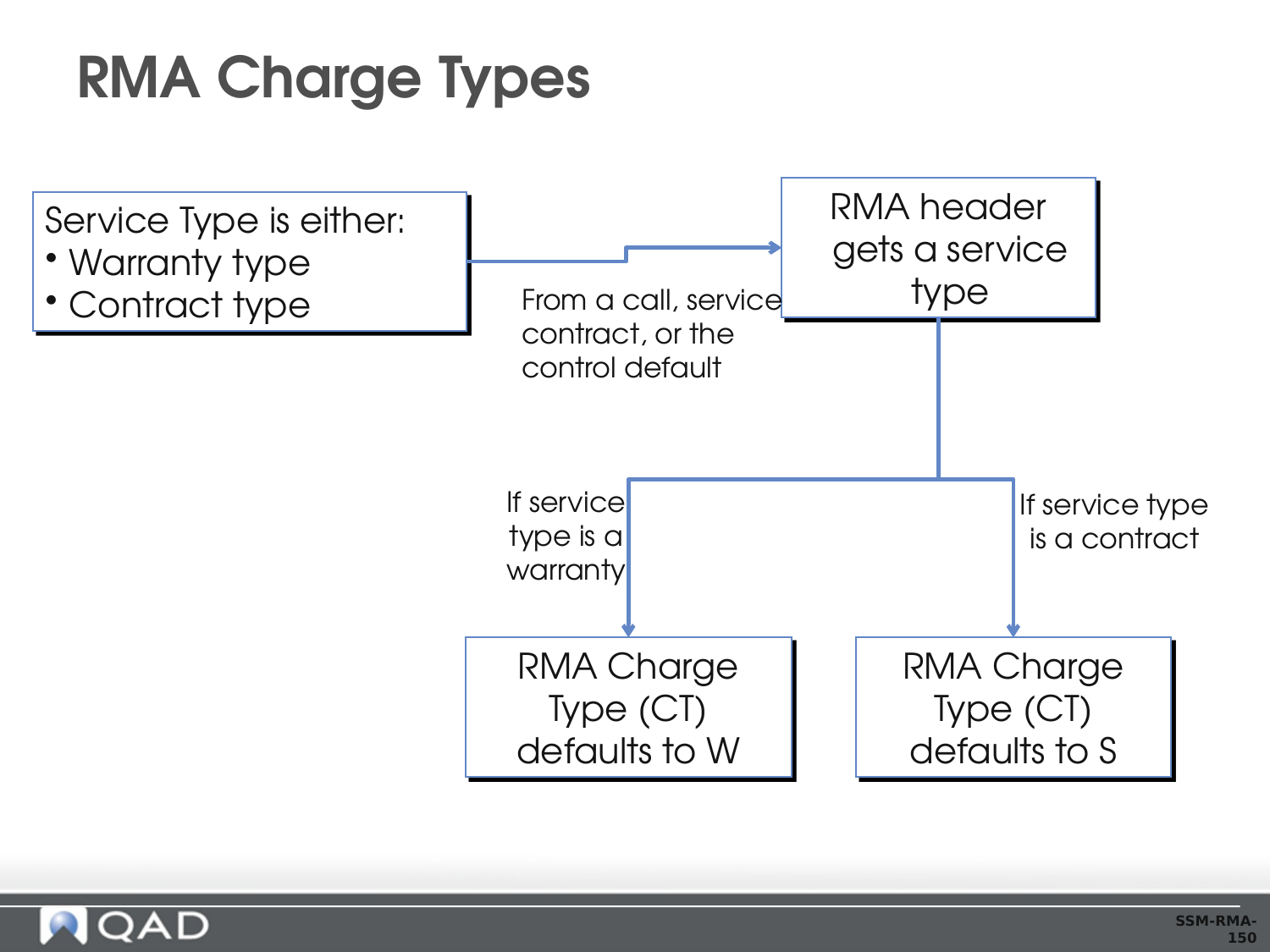

# RMA Charge Types
RMA header gets a service type
Service Type is either:
Warranty type
Contract type
From a call, service contract, or the  control default
If service type is a warranty
If service type is a contract
RMA Charge Type (CT) defaults to W
RMA Charge Type (CT) defaults to S

SSM-RMA-150